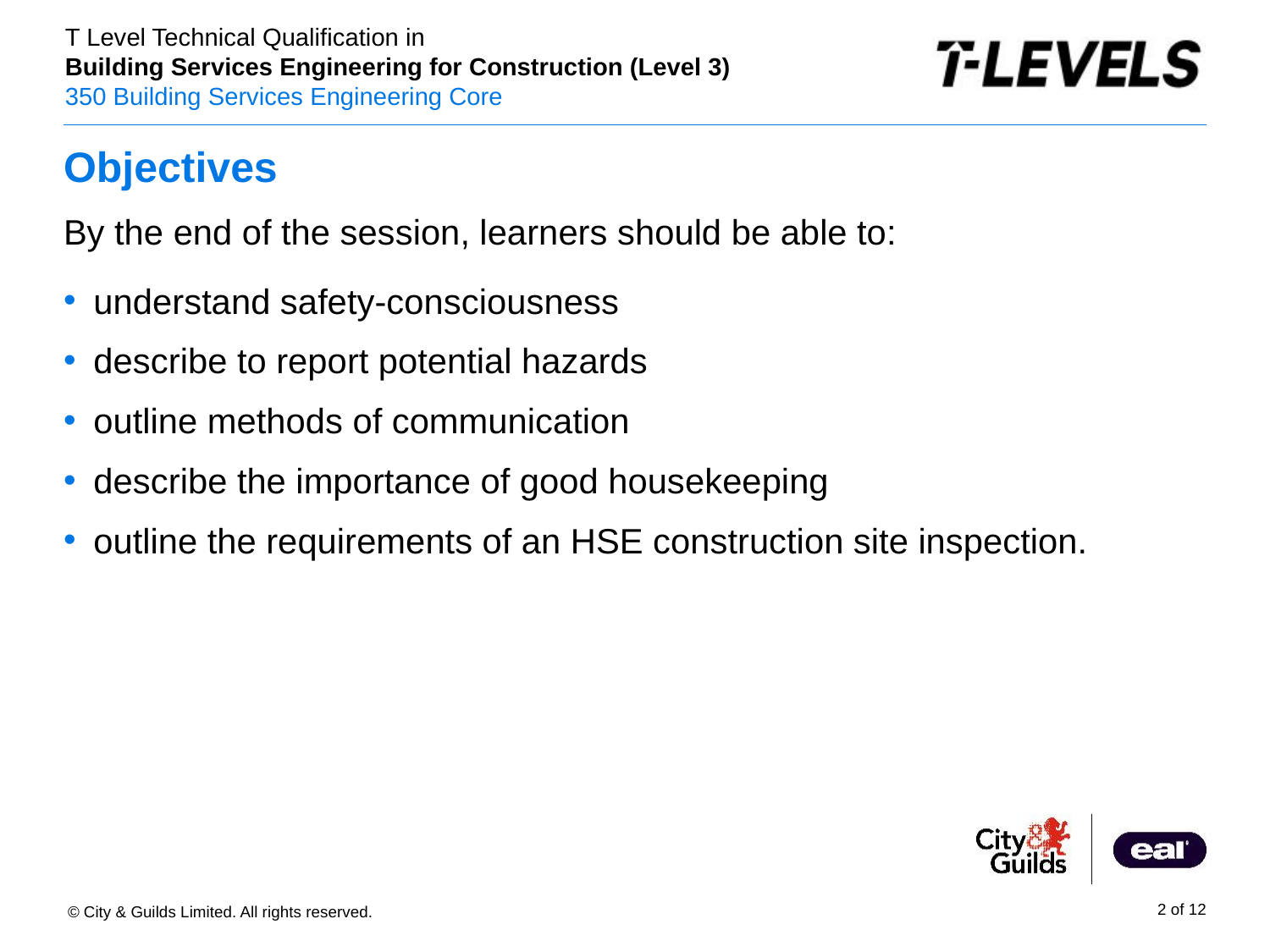

# Objectives
By the end of the session, learners should be able to:
understand safety-consciousness
describe to report potential hazards
outline methods of communication
describe the importance of good housekeeping
outline the requirements of an HSE construction site inspection.